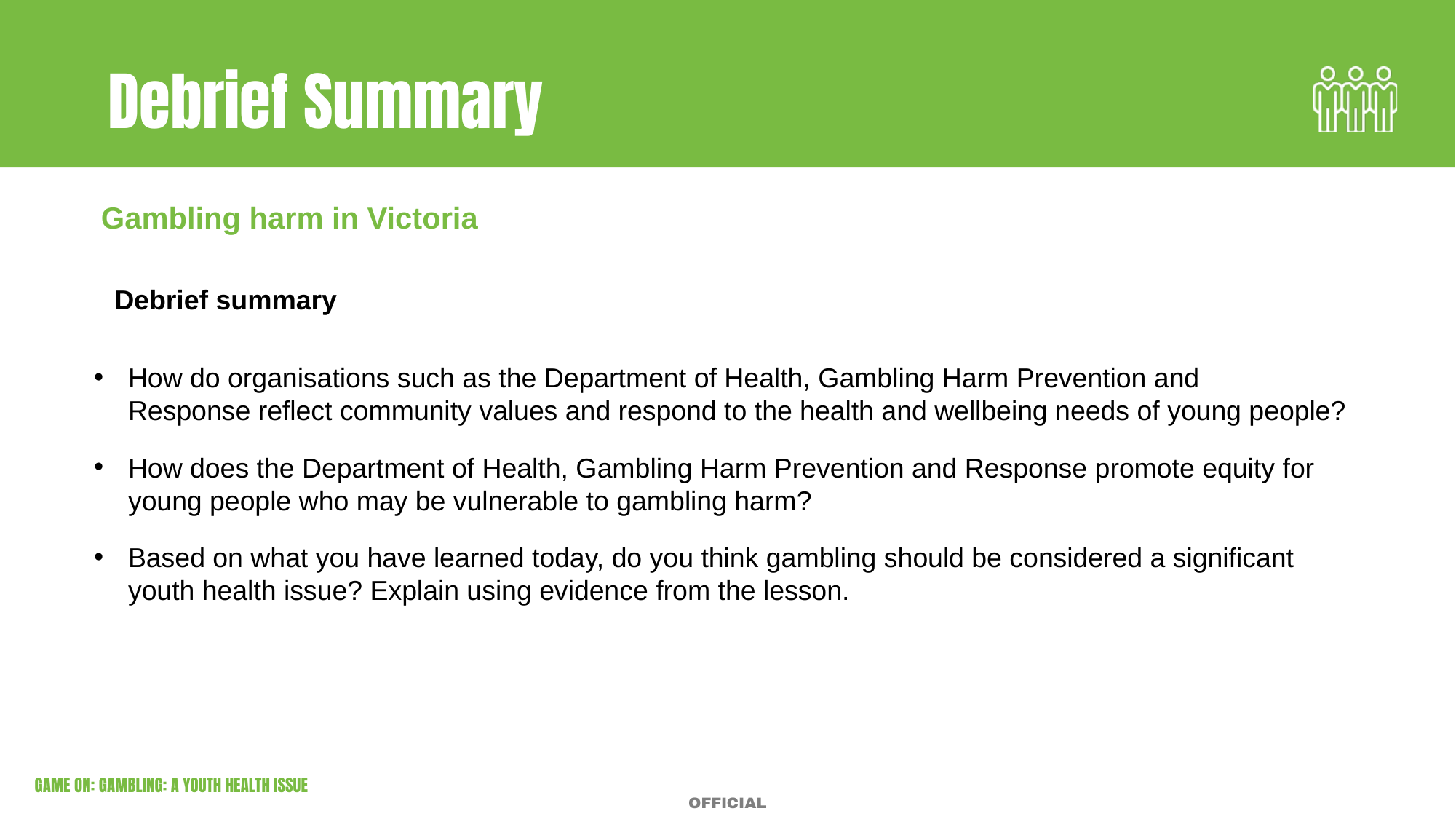

Debrief Summary
Gambling harm in Victoria
 Debrief summary

How do organisations such as the Department of Health, Gambling Harm Prevention and Response reflect community values and respond to the health and wellbeing needs of young people?
How does the Department of Health, Gambling Harm Prevention and Response promote equity for young people who may be vulnerable to gambling harm?
Based on what you have learned today, do you think gambling should be considered a significant youth health issue? Explain using evidence from the lesson.